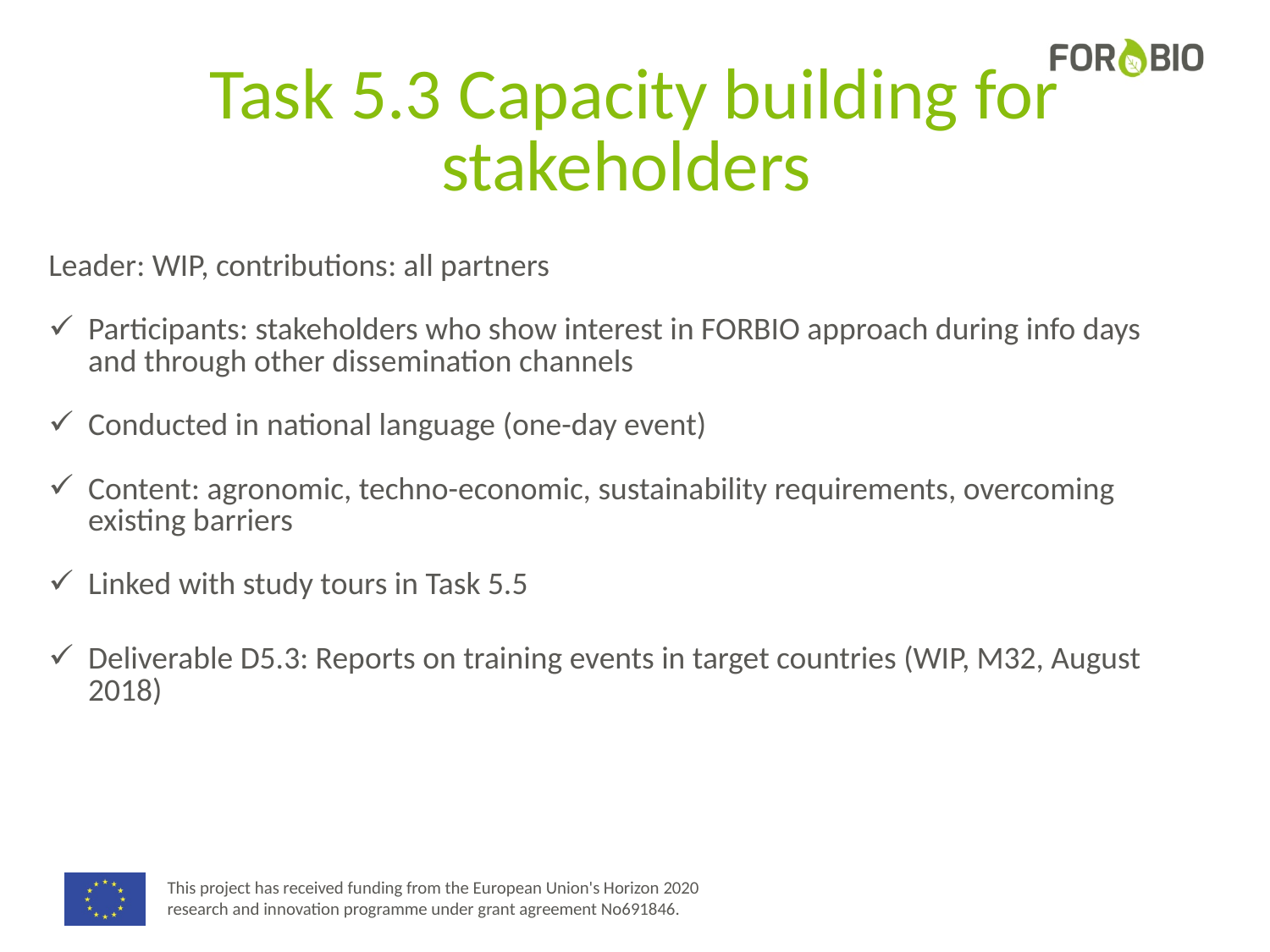

# Task 5.3 Capacity building for stakeholders

Leader: WIP, contributions: all partners
Participants: stakeholders who show interest in FORBIO approach during info days and through other dissemination channels
Conducted in national language (one-day event)
Content: agronomic, techno-economic, sustainability requirements, overcoming existing barriers
Linked with study tours in Task 5.5
Deliverable D5.3: Reports on training events in target countries (WIP, M32, August 2018)